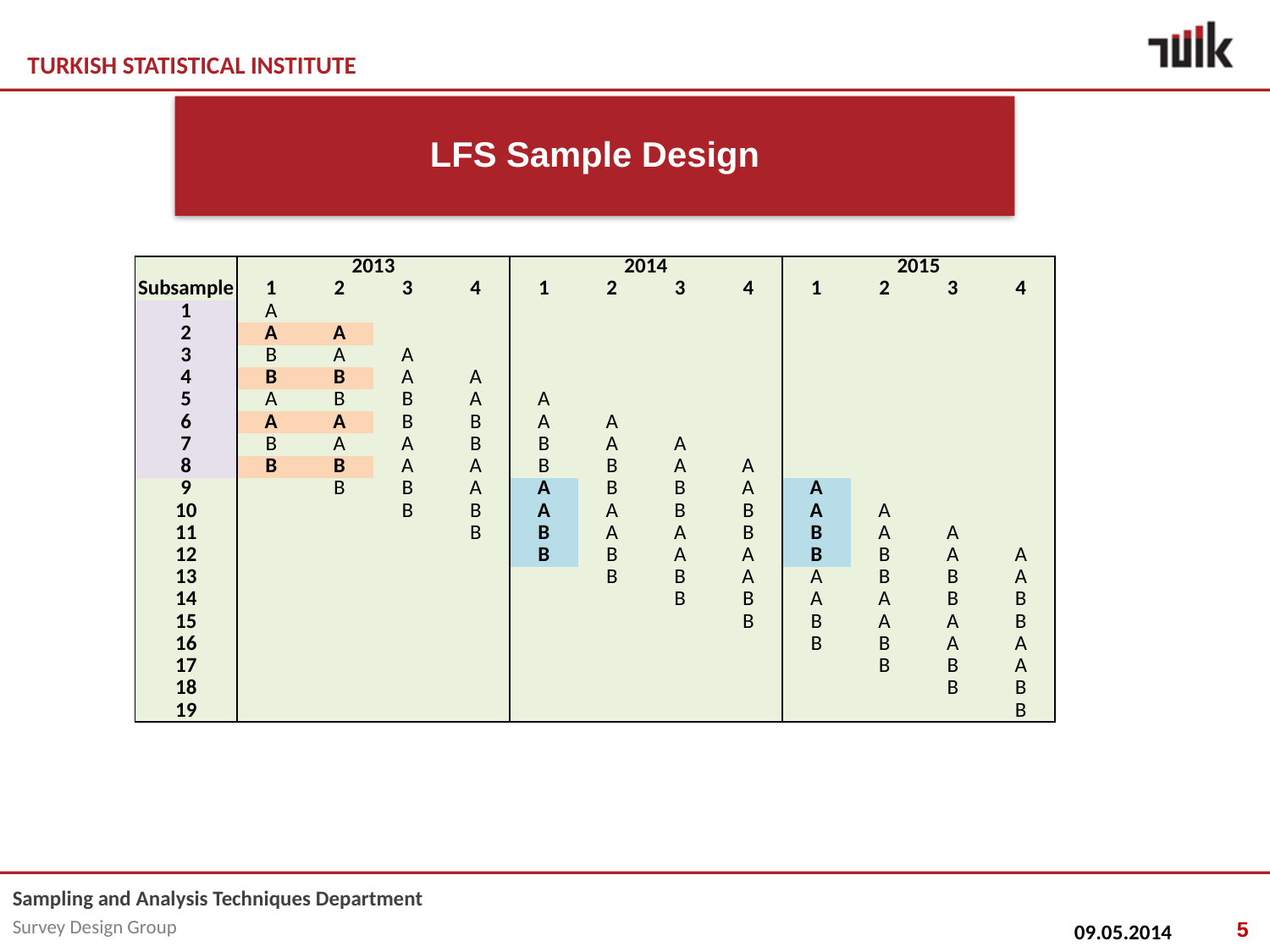

LFS Sample Design

|  | 2013 |  |  |  | 2014 |  |  |  | 2015 |  |  |  |
| --- | --- | --- | --- | --- | --- | --- | --- | --- | --- | --- | --- | --- |
| Subsample | 1 | 2 | 3 | 4 | 1 | 2 | 3 | 4 | 1 | 2 | 3 | 4 |
| 1 | A |  |  |  |  |  |  |  |  |  |  |  |
| 2 | A | A |  |  |  |  |  |  |  |  |  |  |
| 3 | B | A | A |  |  |  |  |  |  |  |  |  |
| 4 | B | B | A | A |  |  |  |  |  |  |  |  |
| 5 | A | B | B | A | A |  |  |  |  |  |  |  |
| 6 | A | A | B | B | A | A |  |  |  |  |  |  |
| 7 | B | A | A | B | B | A | A |  |  |  |  |  |
| 8 | B | B | A | A | B | B | A | A |  |  |  |  |
| 9 |  | B | B | A | A | B | B | A | A |  |  |  |
| 10 |  |  | B | B | A | A | B | B | A | A |  |  |
| 11 |  |  |  | B | B | A | A | B | B | A | A |  |
| 12 |  |  |  |  | B | B | A | A | B | B | A | A |
| 13 |  |  |  |  |  | B | B | A | A | B | B | A |
| 14 |  |  |  |  |  |  | B | B | A | A | B | B |
| 15 |  |  |  |  |  |  |  | B | B | A | A | B |
| 16 |  |  |  |  |  |  |  |  | B | B | A | A |
| 17 |  |  |  |  |  |  |  |  |  | B | B | A |
| 18 |  |  |  |  |  |  |  |  |  |  | B | B |
| 19 |  |  |  |  |  |  |  |  |  |  |  | B |
5
09.05.2014